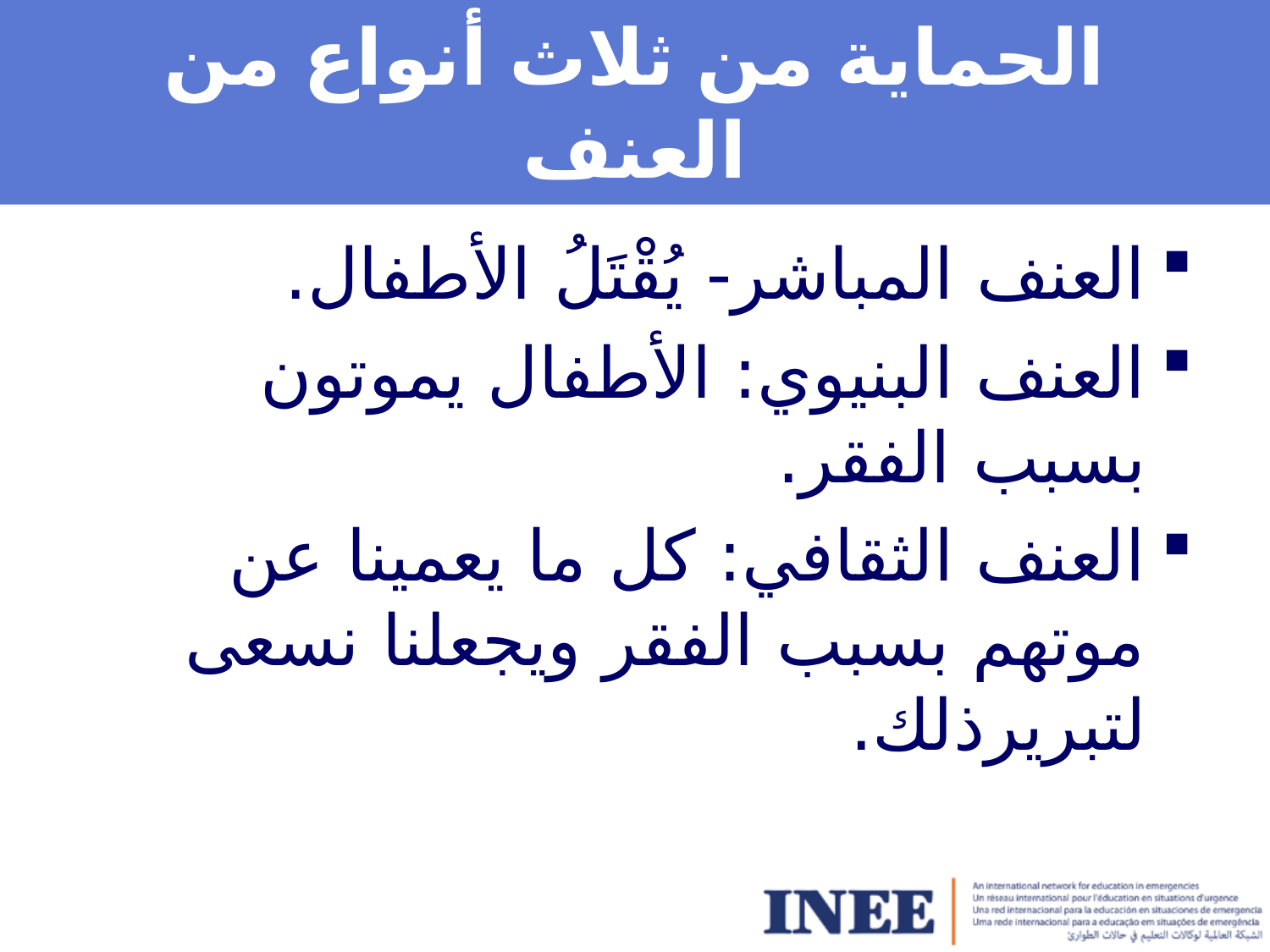

# الحماية من ثلاث أنواع من العنف
العنف المباشر- يُقْتَلُ الأطفال.
العنف البنيوي: الأطفال يموتون بسبب الفقر.
العنف الثقافي: كل ما يعمينا عن موتهم بسبب الفقر ويجعلنا نسعى لتبريرذلك.